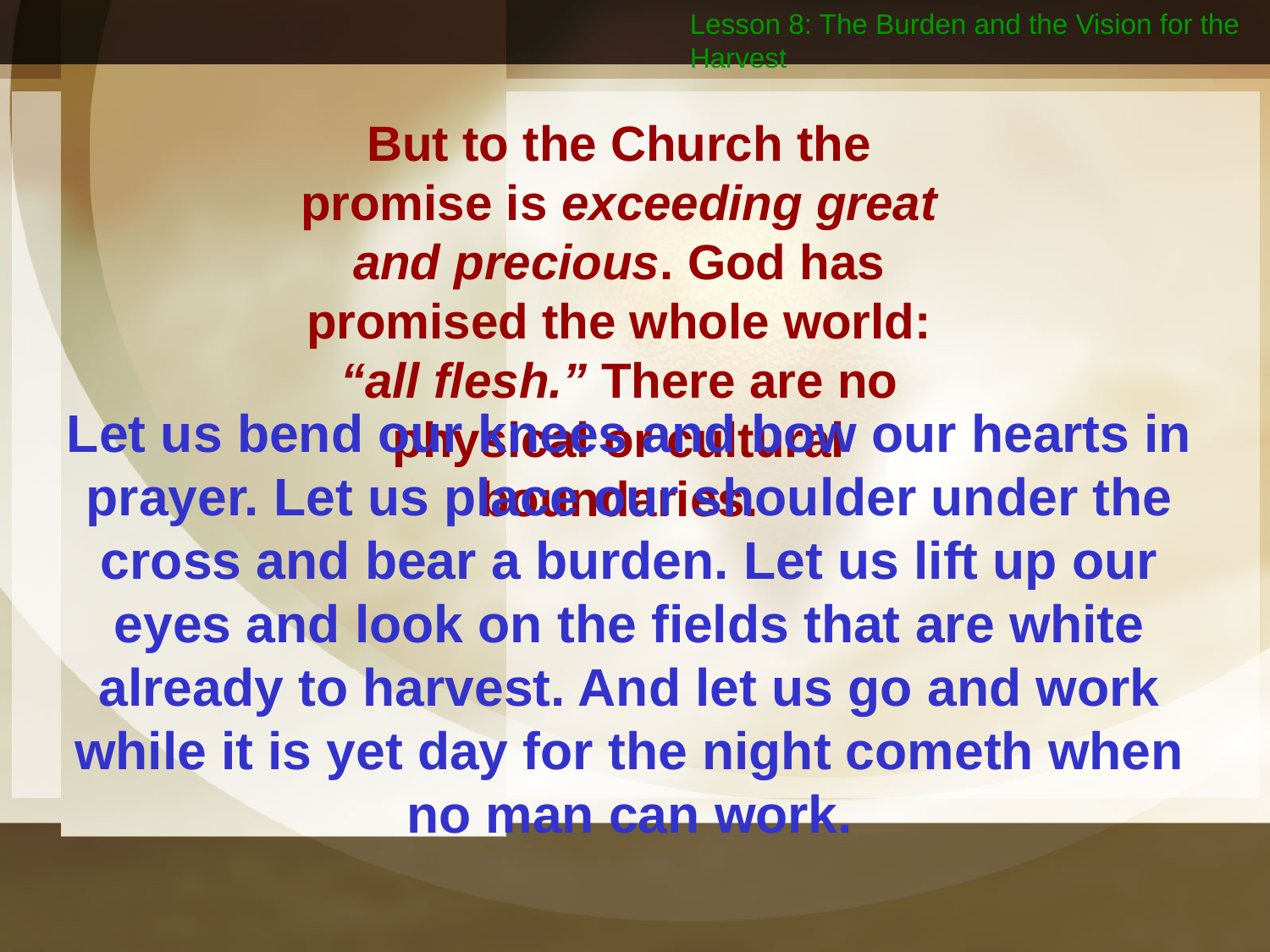

Lesson 8: The Burden and the Vision for the Harvest
But to the Church the promise is exceeding great and precious. God has promised the whole world: “all flesh.” There are no physical or cultural boundaries.
Let us bend our knees and bow our hearts in prayer. Let us place our shoulder under the cross and bear a burden. Let us lift up our eyes and look on the fields that are white already to harvest. And let us go and work while it is yet day for the night cometh when no man can work.